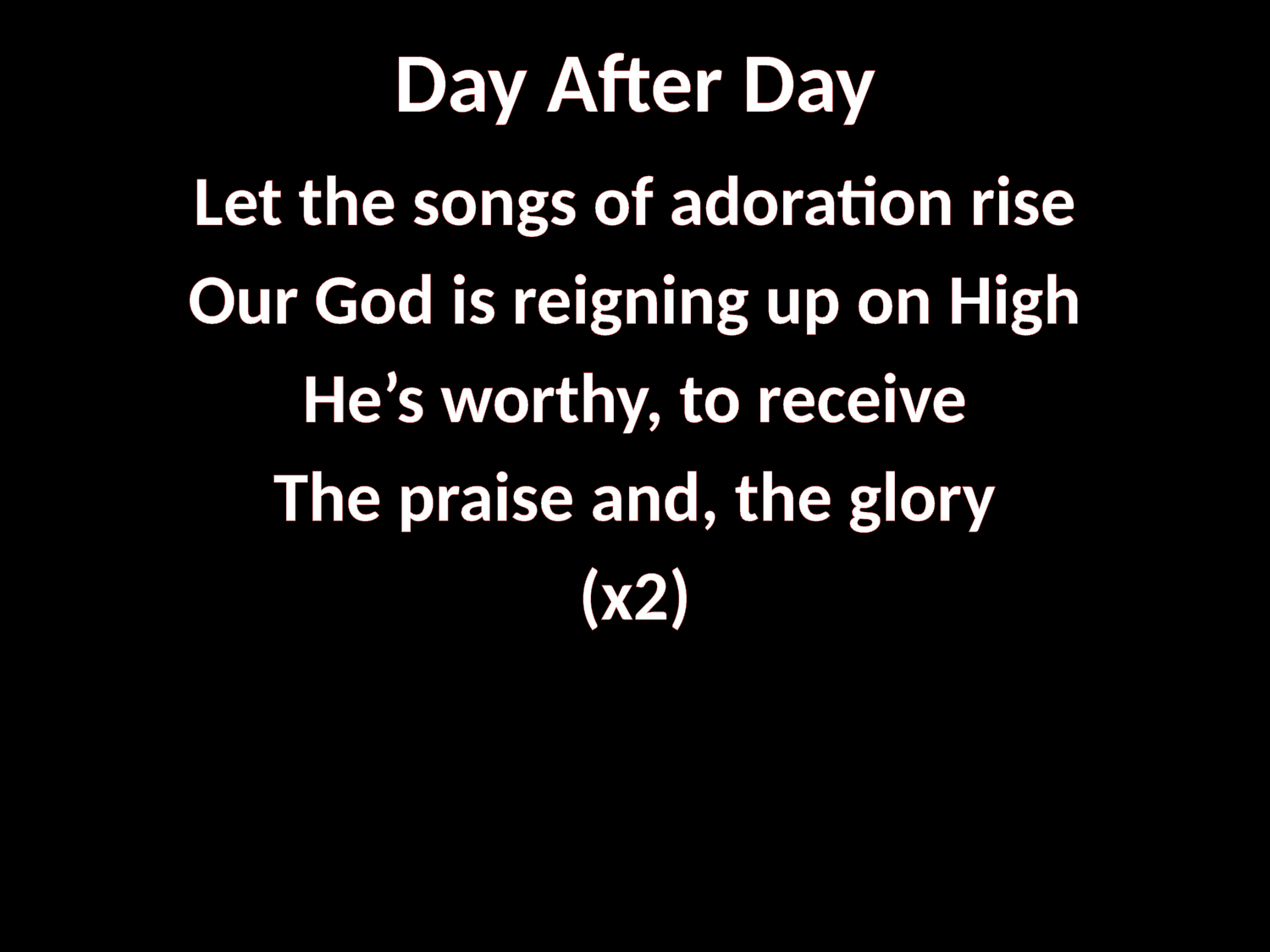

# Day After Day
Let the songs of adoration rise
Our God is reigning up on High
He’s worthy, to receive
The praise and, the glory
(x2)